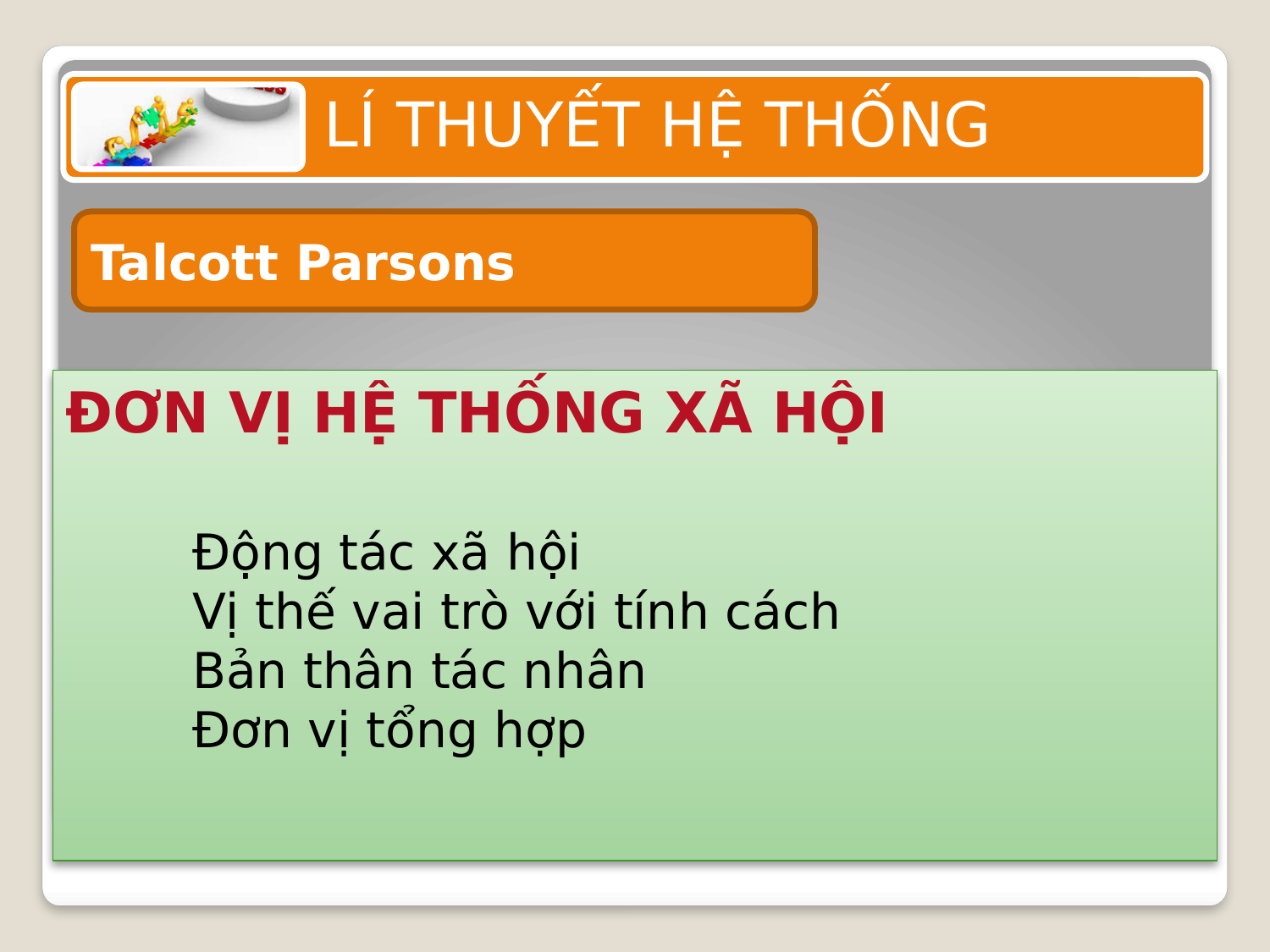

LÍ THUYẾT HỆ THỐNG
Talcott Parsons
ĐƠN VỊ HỆ THỐNG XÃ HỘI

	Động tác xã hội
	Vị thế vai trò với tính cách
	Bản thân tác nhân
	Đơn vị tổng hợp